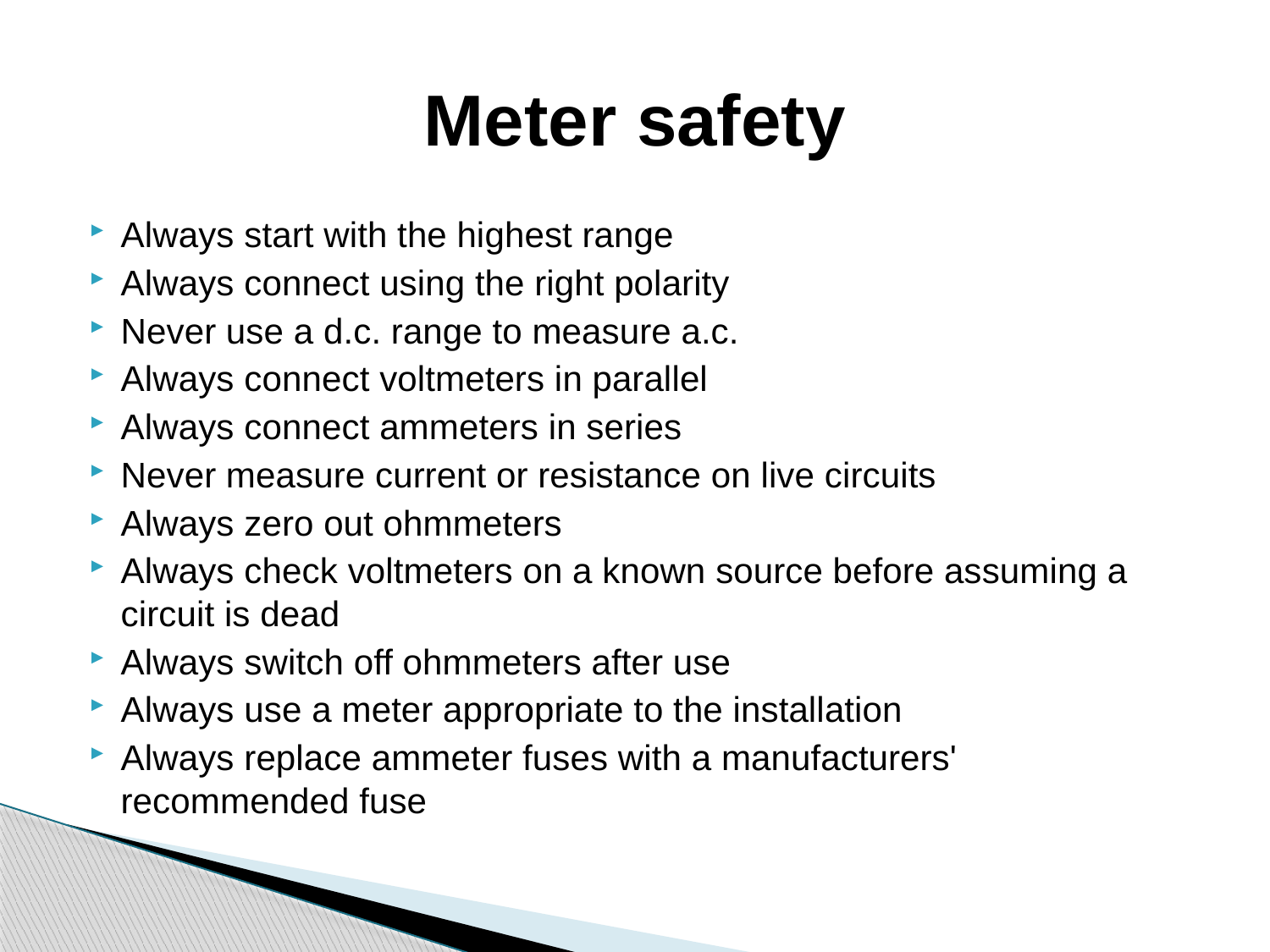

# Meter safety
Always start with the highest range
Always connect using the right polarity
Never use a d.c. range to measure a.c.
Always connect voltmeters in parallel
Always connect ammeters in series
Never measure current or resistance on live circuits
Always zero out ohmmeters
Always check voltmeters on a known source before assuming a circuit is dead
Always switch off ohmmeters after use
Always use a meter appropriate to the installation
Always replace ammeter fuses with a manufacturers' recommended fuse